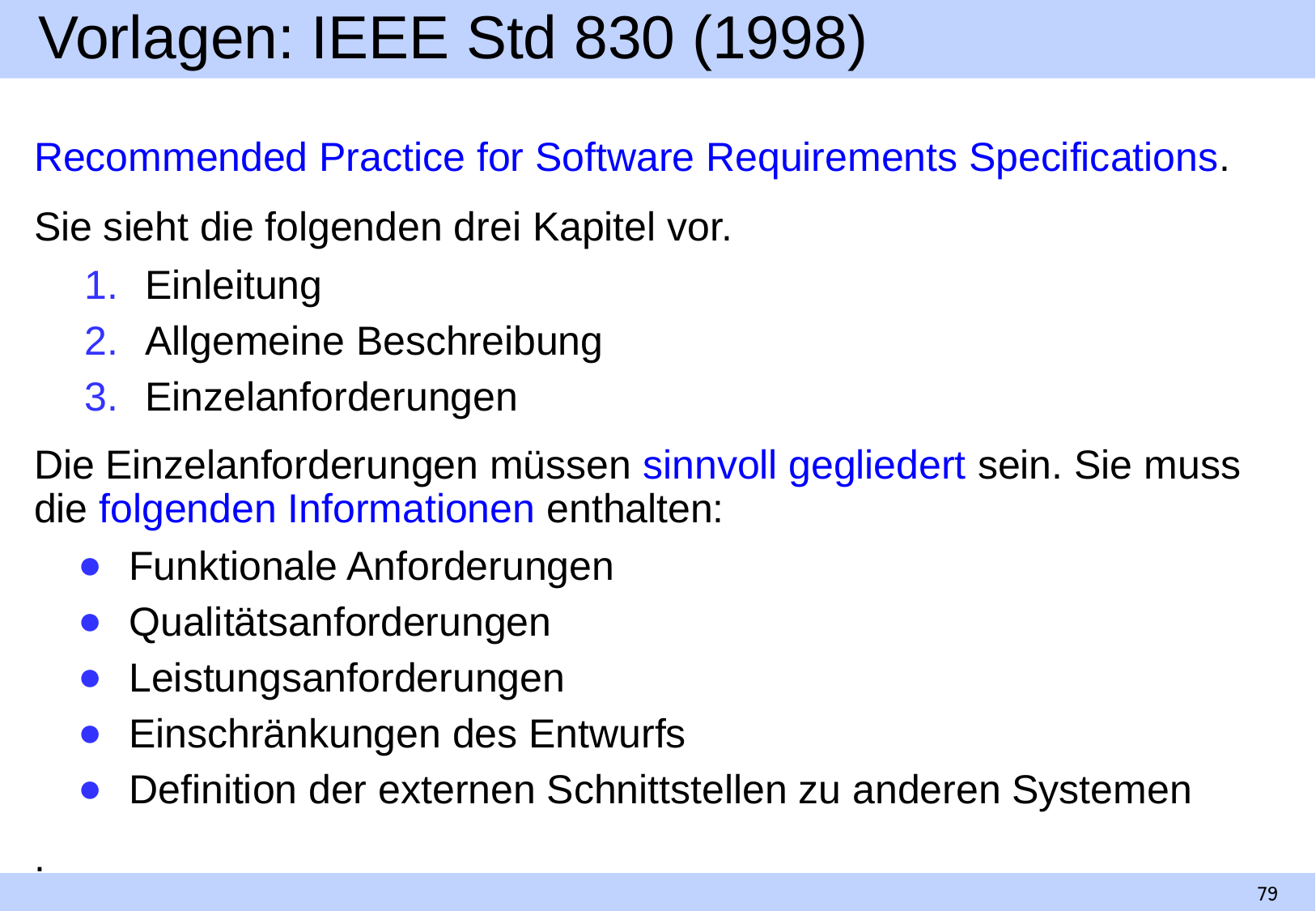

# Vorlagen: IEEE Std 830 (1998)
Recommended Practice for Software Requirements Specifications.
Sie sieht die folgenden drei Kapitel vor.
Einleitung
Allgemeine Beschreibung
Einzelanforderungen
Die Einzelanforderungen müssen sinnvoll gegliedert sein. Sie muss die folgenden Informationen enthalten:
Funktionale Anforderungen
Qualitätsanforderungen
Leistungsanforderungen
Einschränkungen des Entwurfs
Definition der externen Schnittstellen zu anderen Systemen
.
79